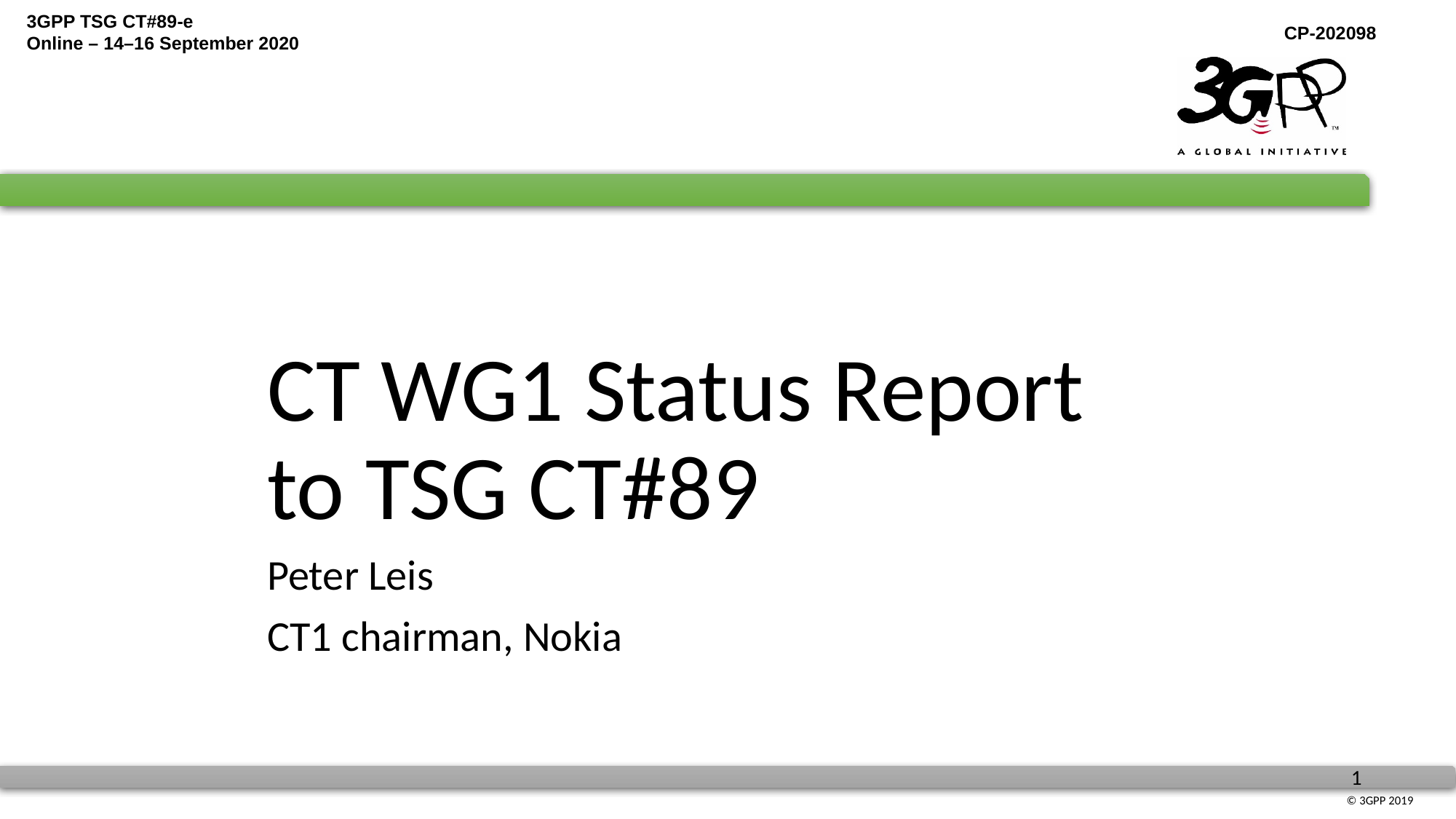

# CT WG1 Status Report to TSG CT#89
Peter Leis
CT1 chairman, Nokia